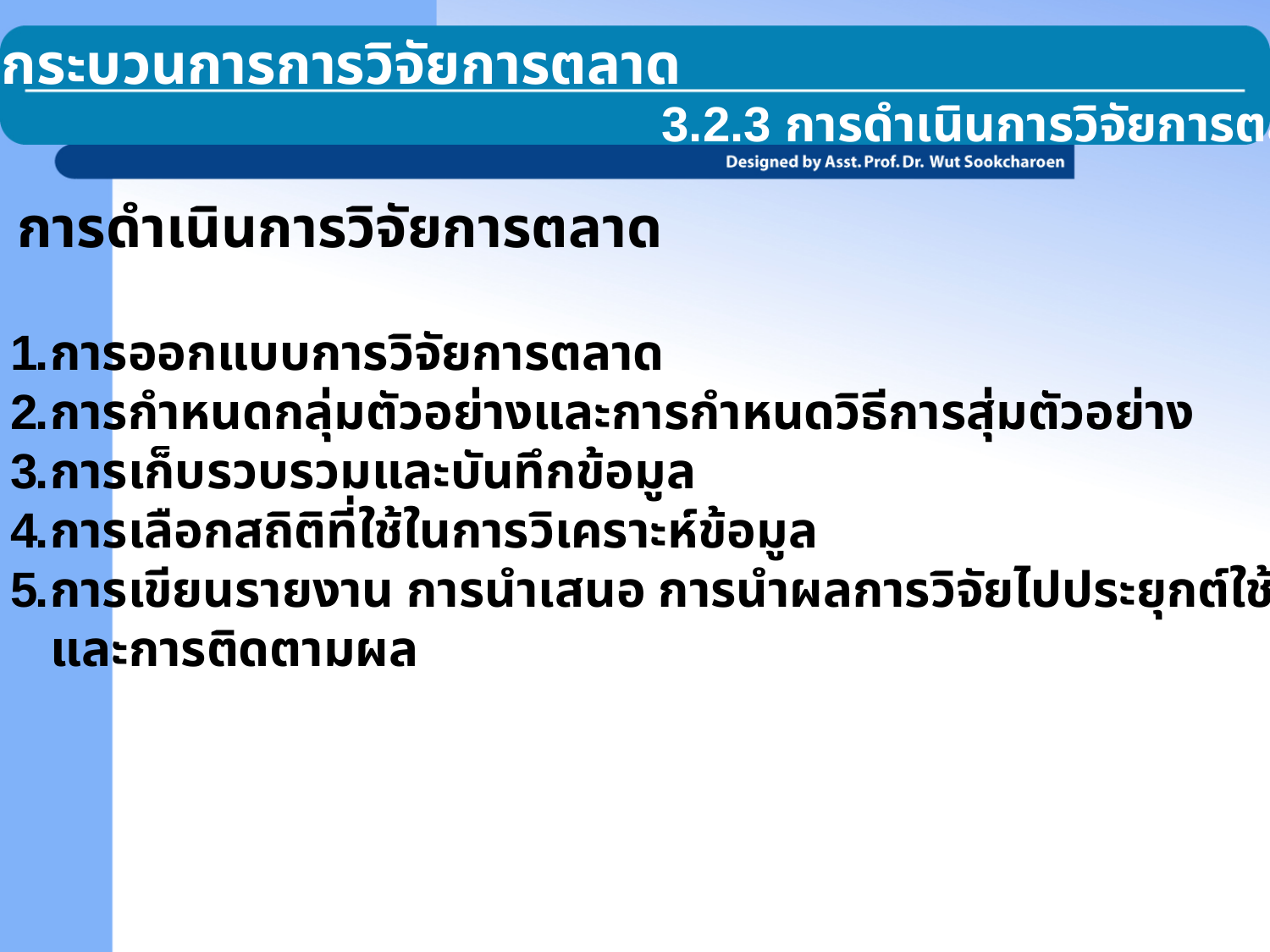

3.2 กระบวนการการวิจัยการตลาด
3.2.3 การดำเนินการวิจัยการตลาด
การดำเนินการวิจัยการตลาด
การออกแบบการวิจัยการตลาด
การกำหนดกลุ่มตัวอย่างและการกำหนดวิธีการสุ่มตัวอย่าง
การเก็บรวบรวมและบันทึกข้อมูล
การเลือกสถิติที่ใช้ในการวิเคราะห์ข้อมูล
การเขียนรายงาน การนำเสนอ การนำผลการวิจัยไปประยุกต์ใช้
และการติดตามผล